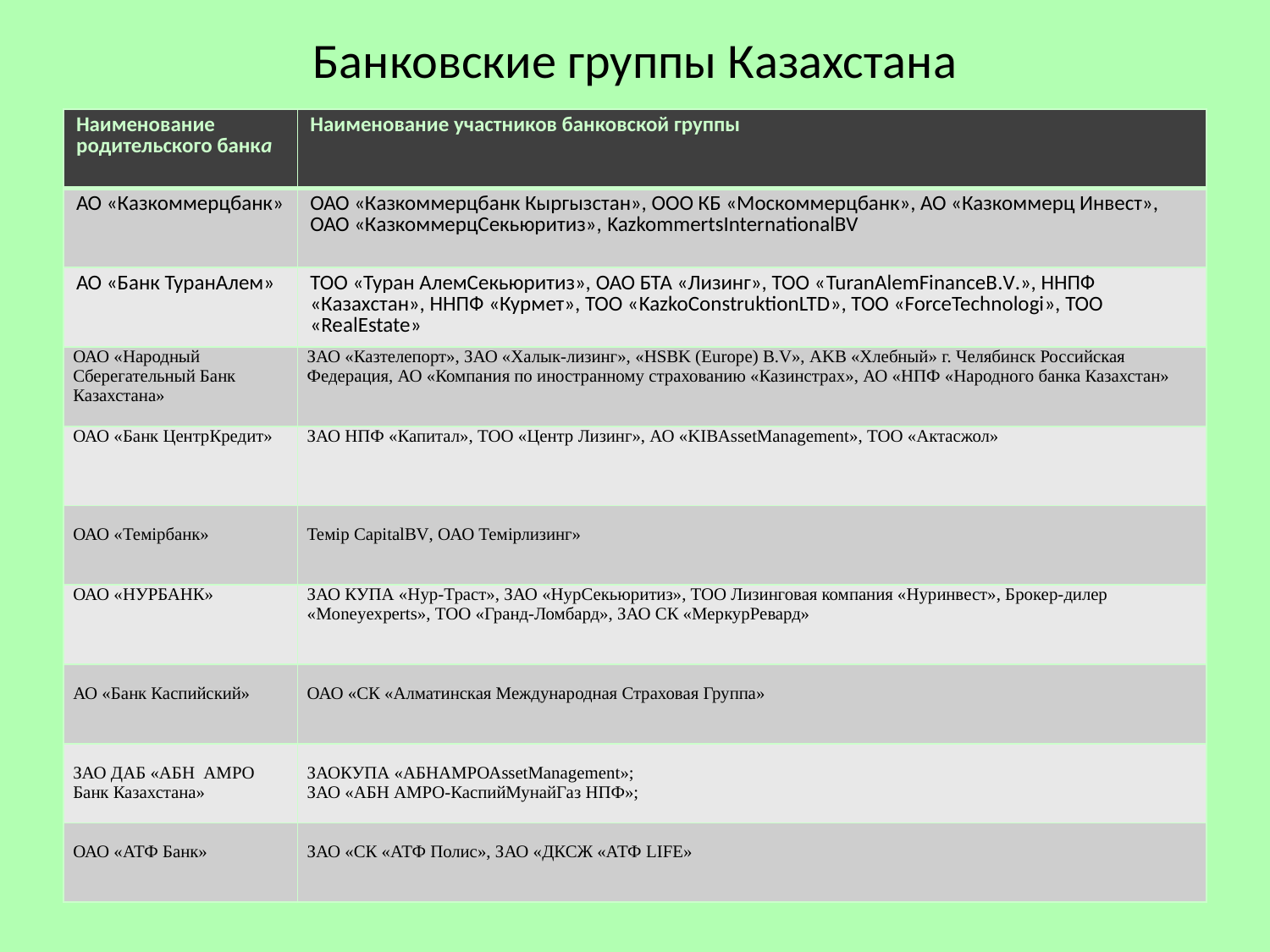

# Банковские группы Казахстана
| Наименование родительского банка | Наименование участников банковской группы |
| --- | --- |
| АО «Казкоммерцбанк» | ОАО «Казкоммерцбанк Кыргызстан», ООО КБ «Москоммерцбанк», АО «Казкоммерц Инвест», ОАО «КазкоммерцСекьюритиз», KazkommertsInternationalBV |
| АО «Банк ТуранАлем» | ТОО «Туран АлемСекьюритиз», ОАО БТА «Лизинг», ТОО «TuranAlemFinanceB.V.», ННПФ «Казахстан», ННПФ «Курмет», ТОО «KazkoConstruktionLTD», ТОО «ForceTechnologi», ТОО «RealEstate» |
| ОАО «Народный Сберегательный Банк Казахстана» | ЗАО «Казтелепорт», ЗАО «Халык-лизинг», «HSBK (Europe) B.V», AKB «Хлебный» г. Челябинск Российская Федерация, АО «Компания по иностранному страхованию «Казинстрах», АО «НПФ «Народного банка Казахстан» |
| ОАО «Банк ЦентрКредит» | ЗАО НПФ «Капитал», ТОО «Центр Лизинг», АО «KIBAssetManagement», ТОО «Актасжол» |
| ОАО «Темiрбанк» | Teмiр СаpitalBV, ОАО Темiрлизинг» |
| ОАО «НУРБАНК» | ЗАО КУПА «Нур-Траст», ЗАО «НурСекьюритиз», ТОО Лизинговая компания «Нуринвест», Брокер-дилер «Moneyexperts», ТОО «Гранд-Ломбард», ЗАО СК «МеркурРевард» |
| АО «Банк Каспийский» | ОАО «СК «Алматинская Международная Страховая Группа» |
| ЗАО ДАБ «АБН АМРО Банк Казахстана» | ЗАОКУПА «АБНАМРОАssetManagement»; ЗАО «АБН АМРО-КаспийМунайГаз НПФ»; |
| ОАО «АТФ Банк» | ЗАО «СК «АТФ Полис», ЗАО «ДКСЖ «АТФ LIFE» |